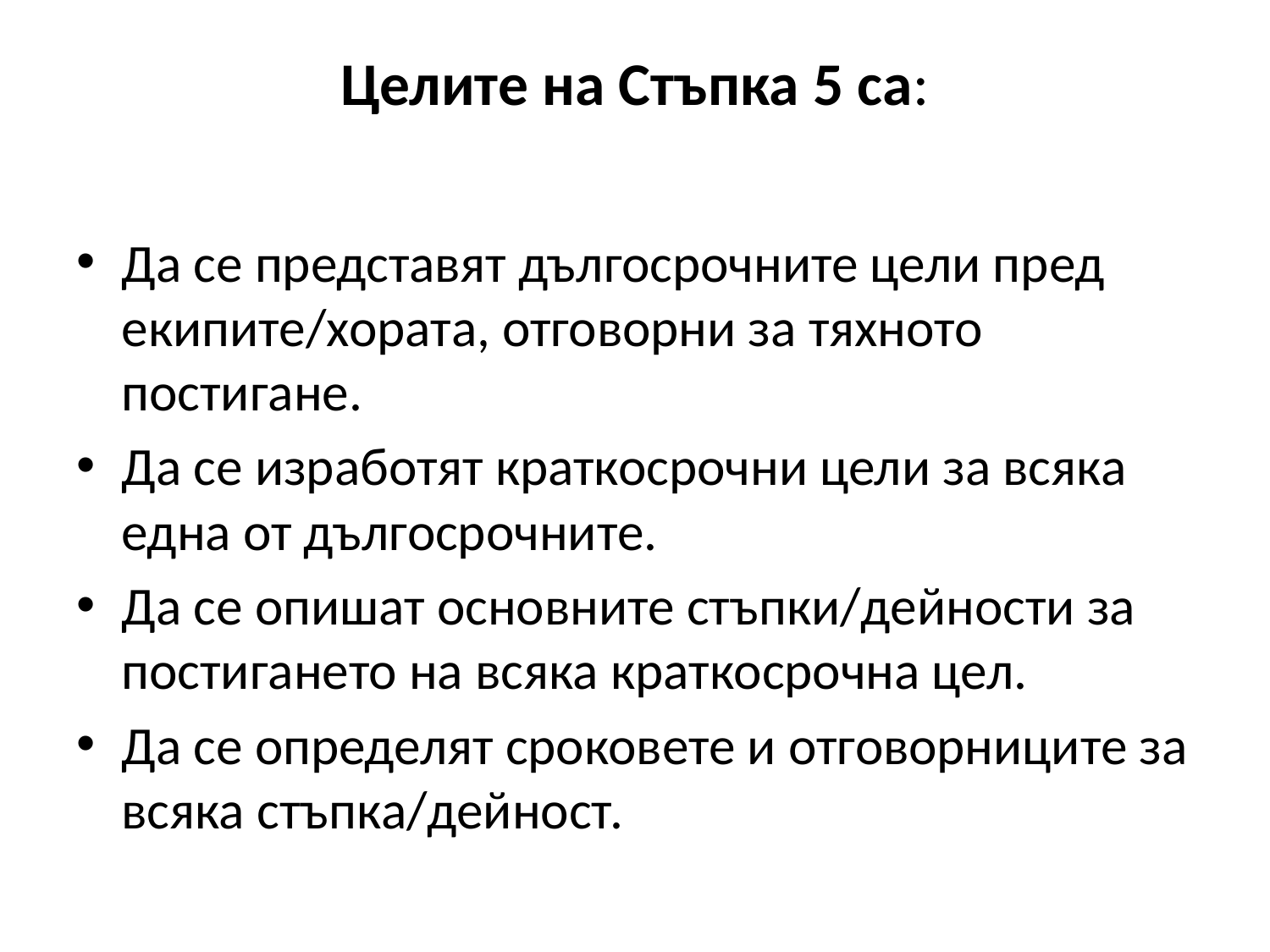

# Целите на Стъпка 5 са:
Да се представят дългосрочните цели пред екипите/хората, отговорни за тяхното постигане.
Да се изработят краткосрочни цели за всяка една от дългосрочните.
Да се опишат основните стъпки/дейности за постигането на всяка краткосрочна цел.
Да се определят сроковете и отговорниците за всяка стъпка/дейност.